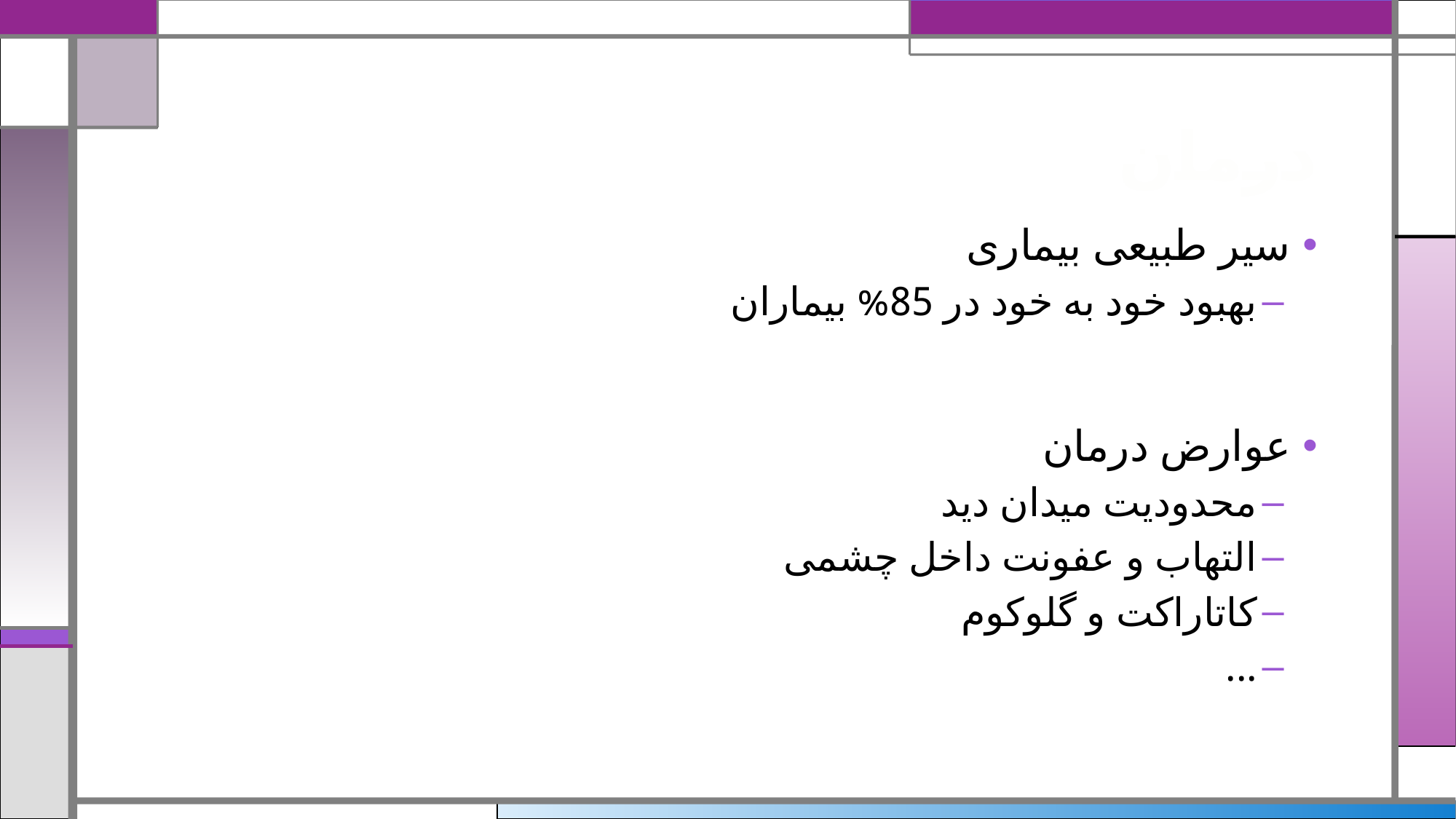

# درمان
سیر طبیعی بیماری
بهبود خود به خود در 85% بیماران

عوارض درمان
محدودیت میدان دید
التهاب و عفونت داخل چشمی
کاتاراکت و گلوکوم
...